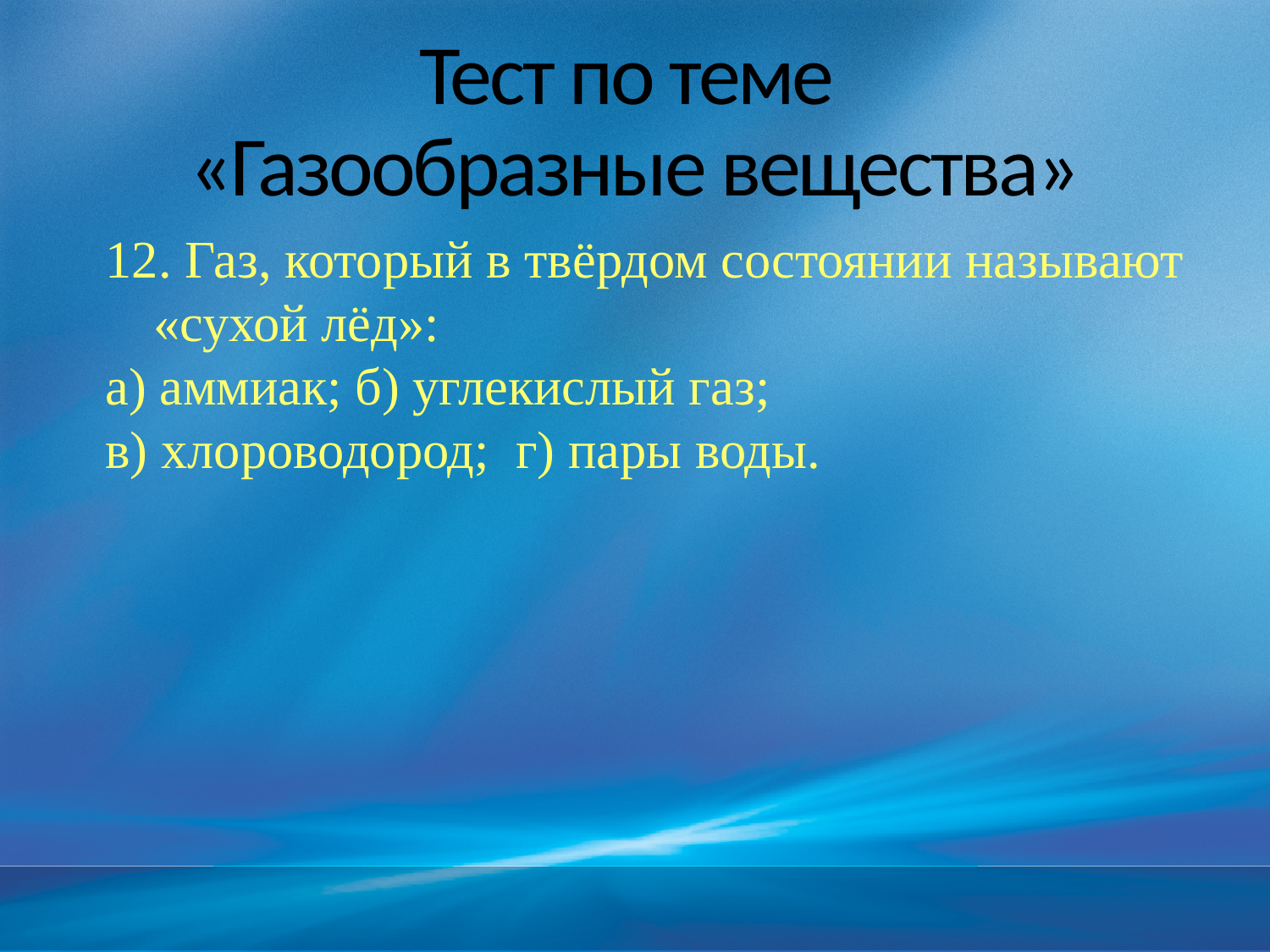

# Тест по теме «Газообразные вещества»
12. Газ, который в твёрдом состоянии называют «сухой лёд»:
а) аммиак; б) углекислый газ;
в) хлороводород;  г) пары воды.